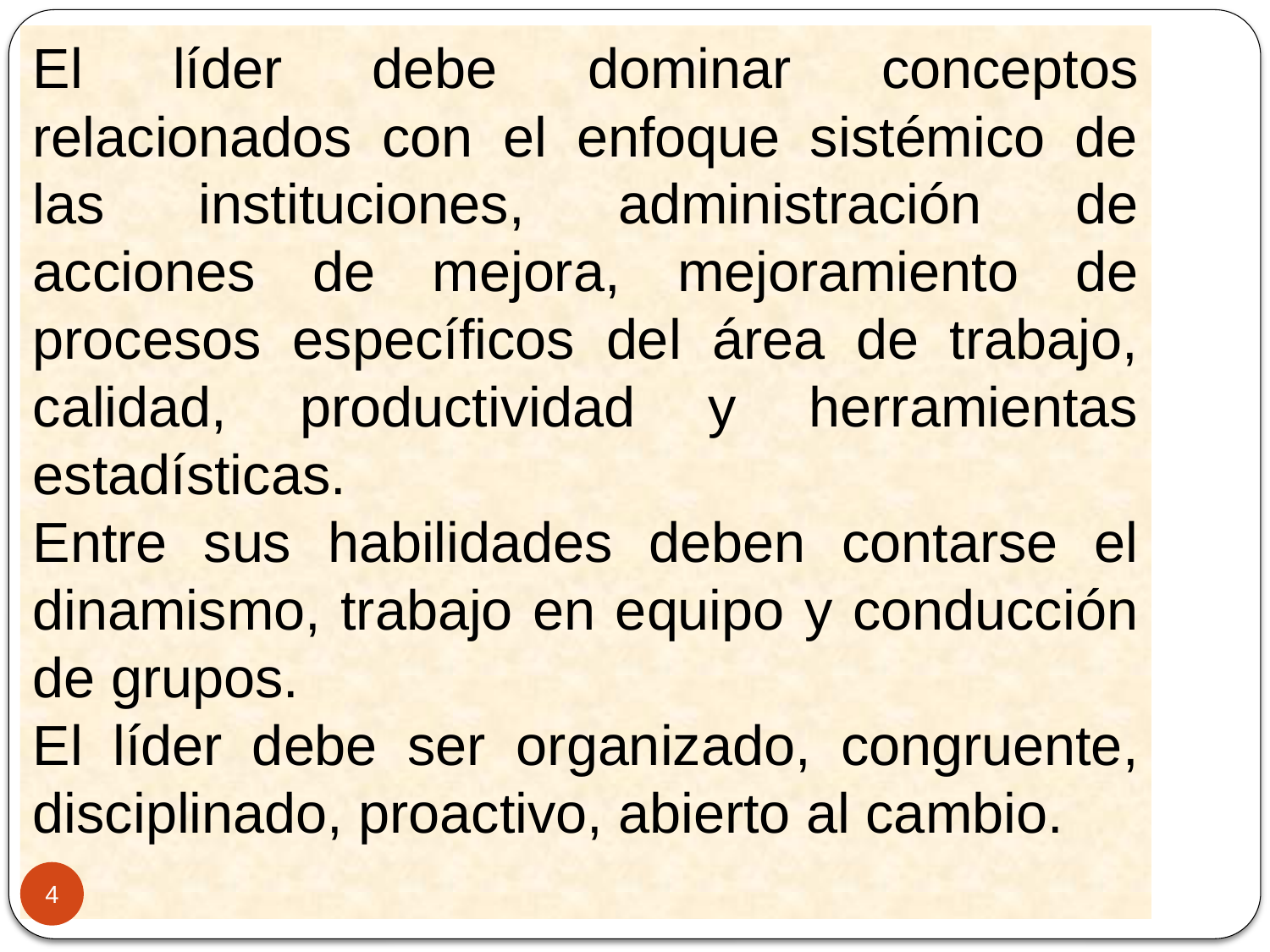

El líder debe dominar conceptos relacionados con el enfoque sistémico de las instituciones, administración de acciones de mejora, mejoramiento de procesos específicos del área de trabajo, calidad, productividad y herramientas estadísticas.
Entre sus habilidades deben contarse el dinamismo, trabajo en equipo y conducción de grupos.
El líder debe ser organizado, congruente, disciplinado, proactivo, abierto al cambio.

4